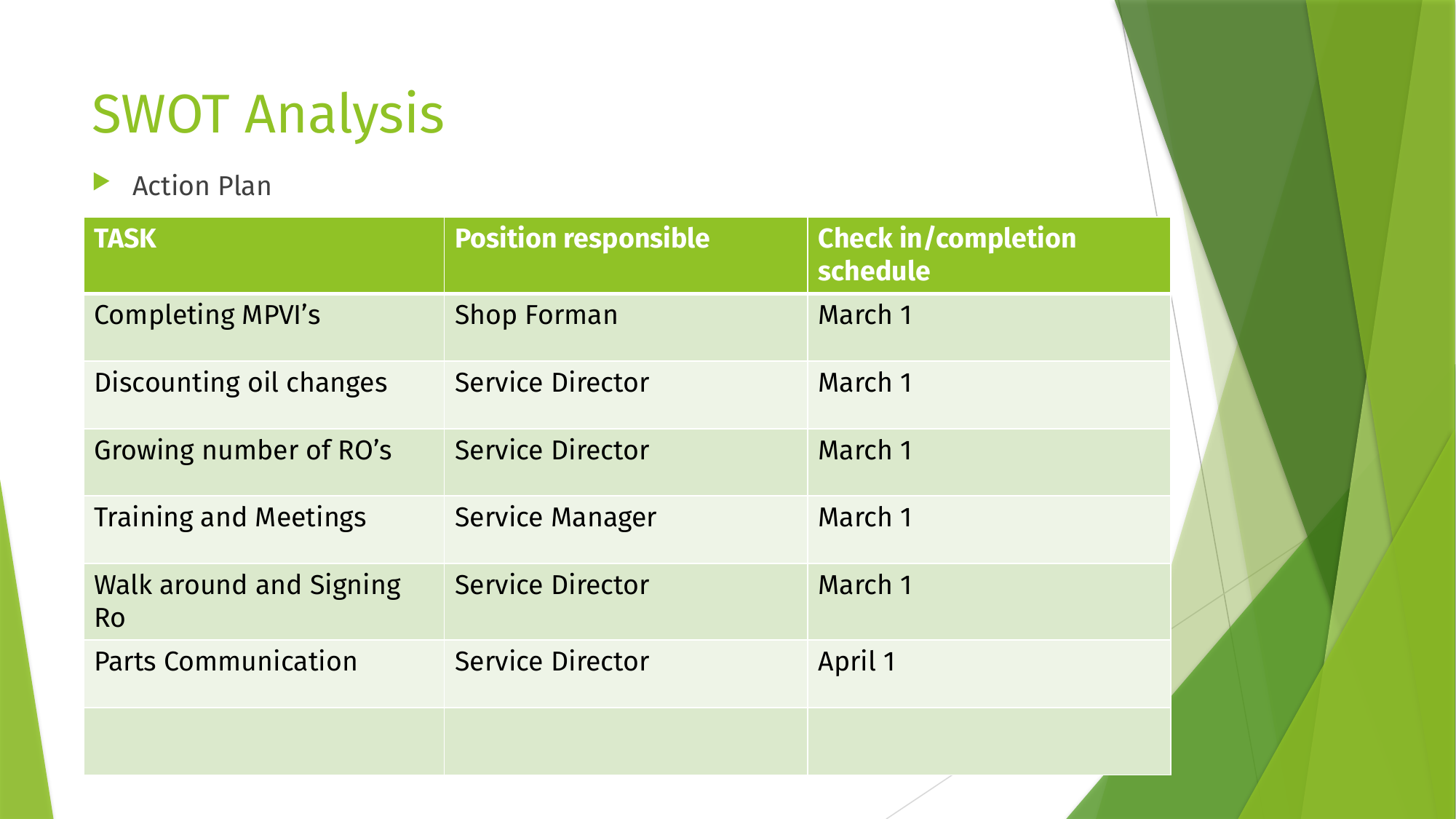

# SWOT Analysis
Action Plan

| TASK | Position responsible | Check in/completion schedule |
| --- | --- | --- |
| Completing MPVI’s | Shop Forman | March 1 |
| Discounting oil changes | Service Director | March 1 |
| Growing number of RO’s | Service Director | March 1 |
| Training and Meetings | Service Manager | March 1 |
| Walk around and Signing Ro | Service Director | March 1 |
| Parts Communication | Service Director | April 1 |
|  |  |  |